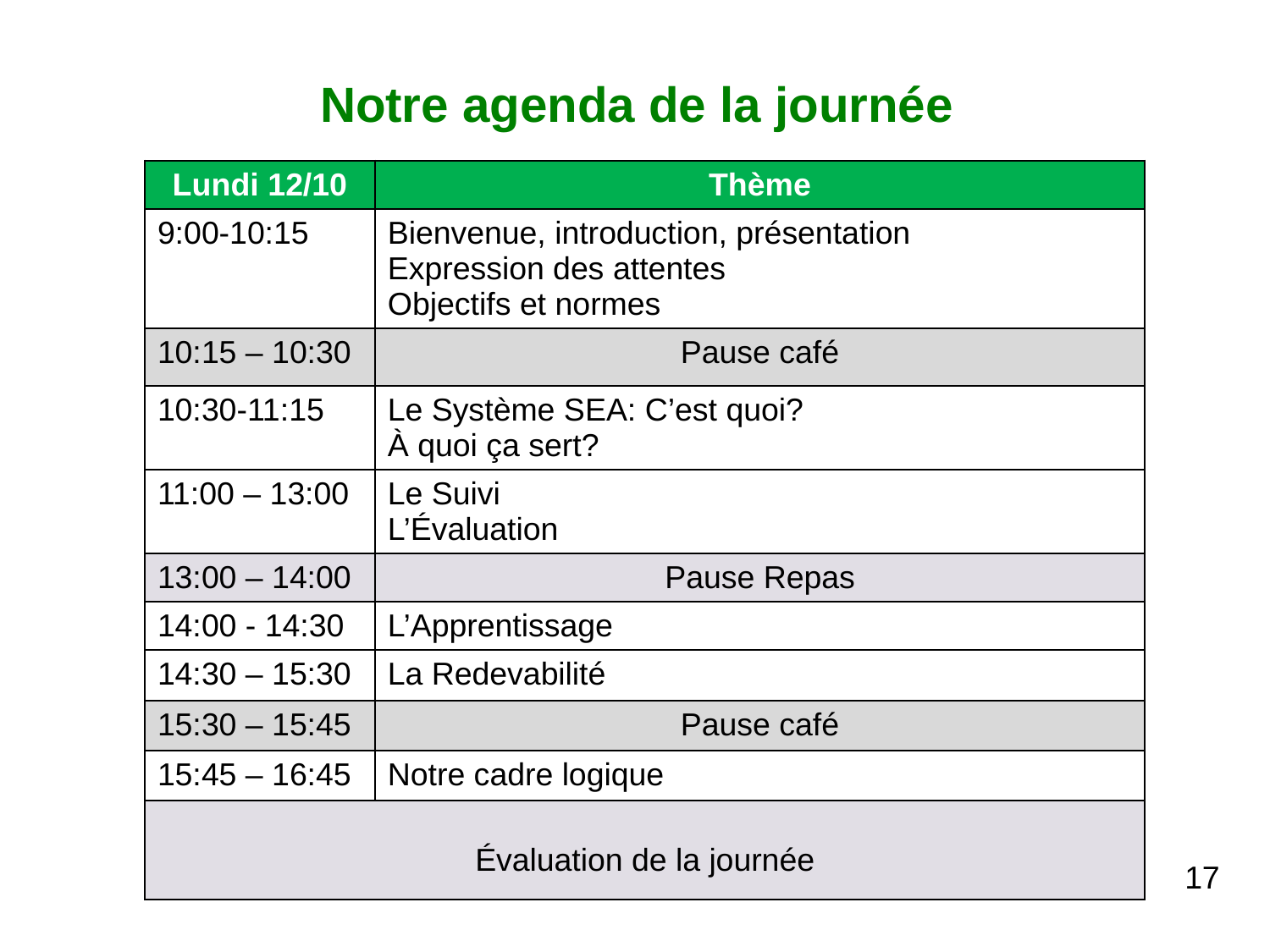

Notre agenda de la journée

| Lundi 12/10 | Thème |
| --- | --- |
| 9:00-10:15 | Bienvenue, introduction, présentation Expression des attentes Objectifs et normes |
| 10:15 – 10:30 | Pause café |
| 10:30-11:15 | Le Système SEA: C’est quoi? À quoi ça sert? |
| 11:00 – 13:00 | Le Suivi L’Évaluation |
| 13:00 – 14:00 | Pause Repas |
| 14:00 - 14:30 | L’Apprentissage |
| 14:30 – 15:30 | La Redevabilité |
| 15:30 – 15:45 | Pause café |
| 15:45 – 16:45 | Notre cadre logique |
| Évaluation de la journée |  |

17